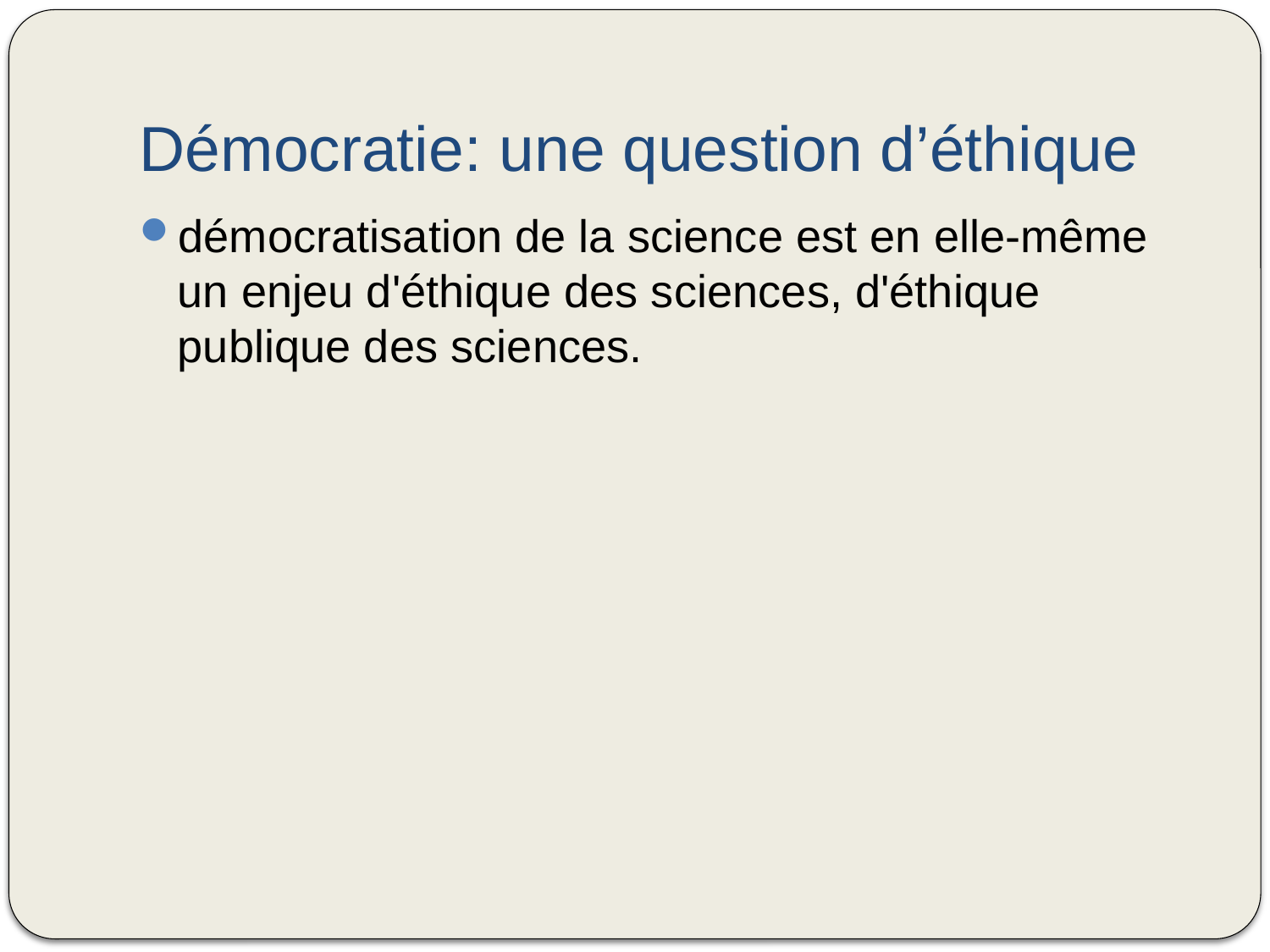

# Démocratie: une question d’éthique
démocratisation de la science est en elle-même un enjeu d'éthique des sciences, d'éthique publique des sciences.